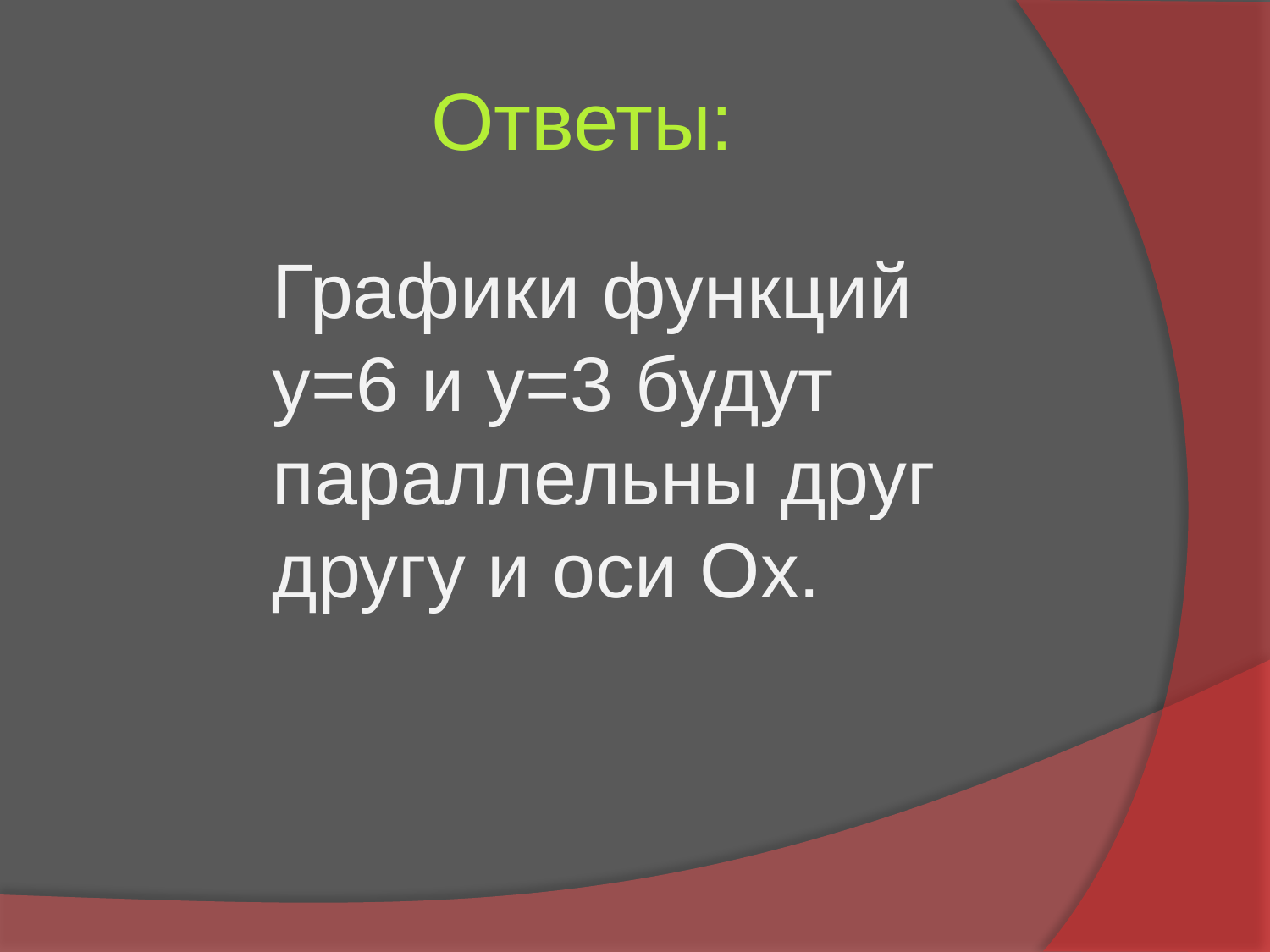

# Ответы:
Графики функций y=6 и y=3 будут параллельны друг другу и оси Оx.